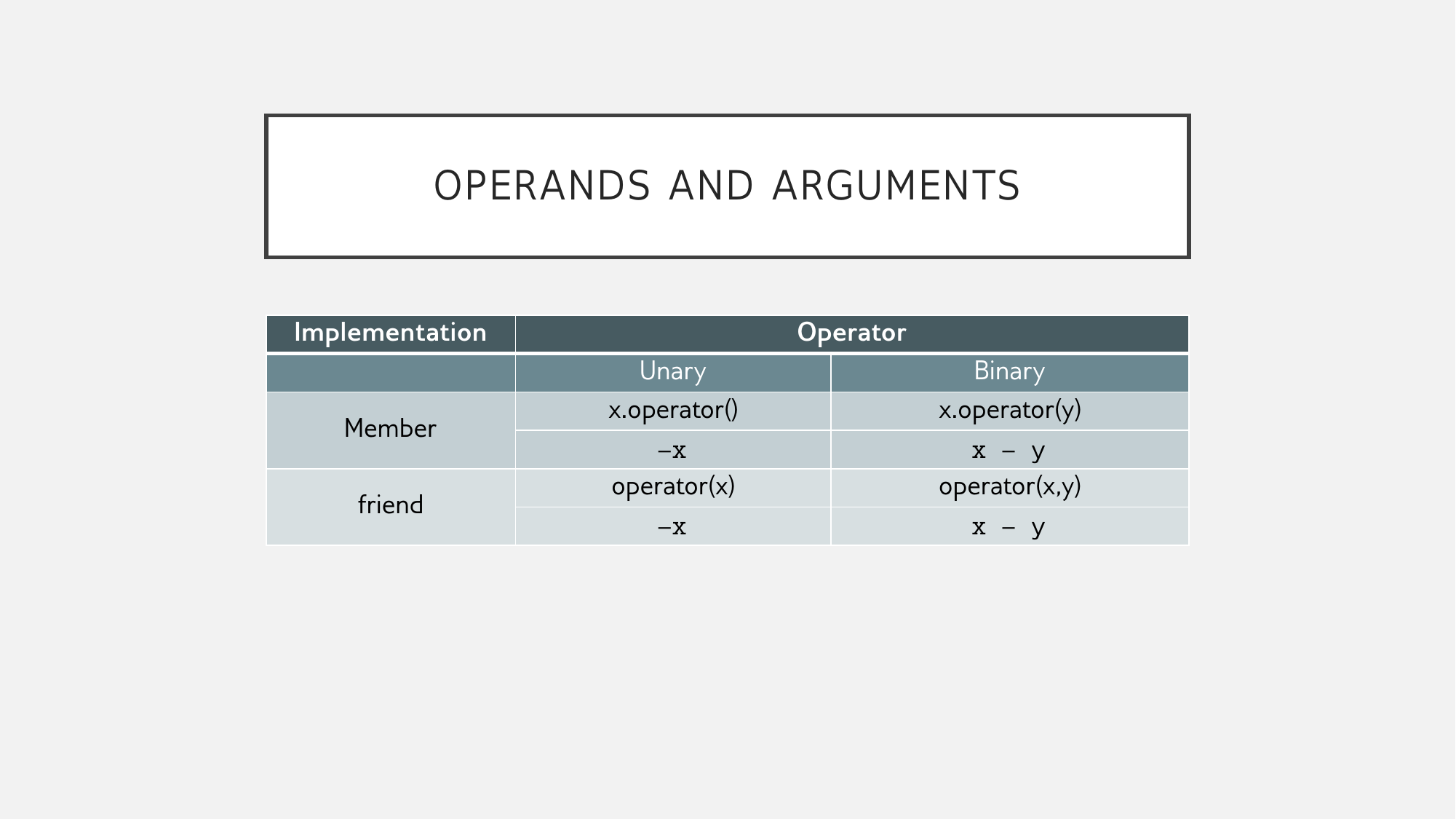

# Operands and Arguments
| Implementation | Operator |  |
| --- | --- | --- |
|  | Unary | Binary |
| Member | x.operator() | x.operator(y) |
|  | -x | x - y |
| friend | operator(x) | operator(x,y) |
|  | -x | x - y |